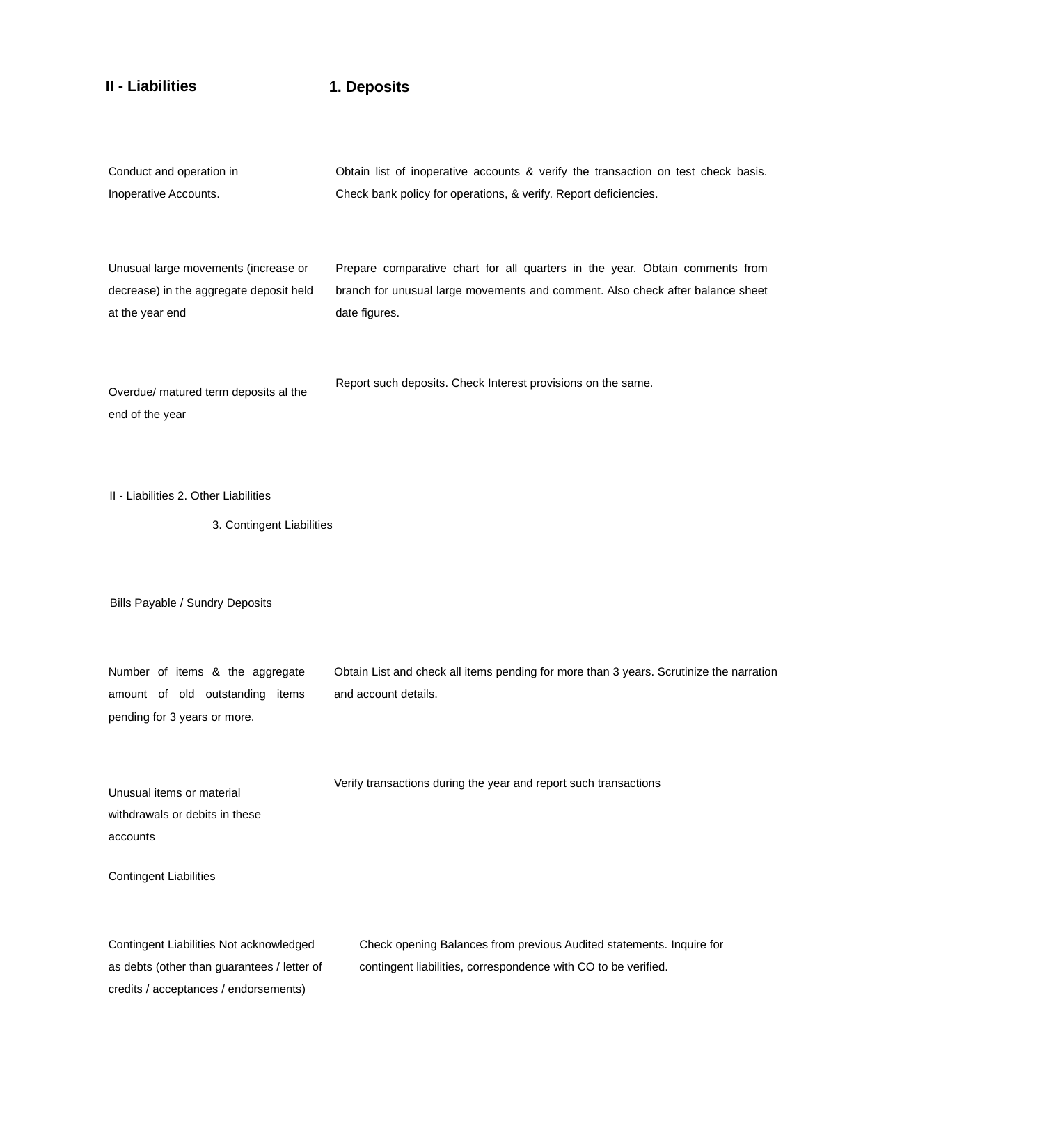

II - Liabilities
1. Deposits
| Conduct and operation in Inoperative Accounts. | Obtain list of inoperative accounts & verify the transaction on test check basis. Check bank policy for operations, & verify. Report deficiencies. |
| --- | --- |
| Unusual large movements (increase or decrease) in the aggregate deposit held at the year end | Prepare comparative chart for all quarters in the year. Obtain comments from branch for unusual large movements and comment. Also check after balance sheet date figures. |
| Overdue/ matured term deposits al the end of the year | Report such deposits. Check Interest provisions on the same. |
II - Liabilities 2. Other Liabilities
3. Contingent Liabilities
| Bills Payable / Sundry Deposits |  |  |
| --- | --- | --- |
| Number of items & the aggregate amount of old outstanding items pending for 3 years or more. | Obtain List and check all items pending for more than 3 years. Scrutinize the narration and account details. |  |
| Unusual items or material withdrawals or debits in these accounts | Verify transactions during the year and report such transactions |  |
| Contingent Liabilities |  |  |
| Contingent Liabilities Not acknowledged as debts (other than guarantees / letter of credits / acceptances / endorsements) |  | Check opening Balances from previous Audited statements. Inquire for contingent liabilities, correspondence with CO to be verified. |